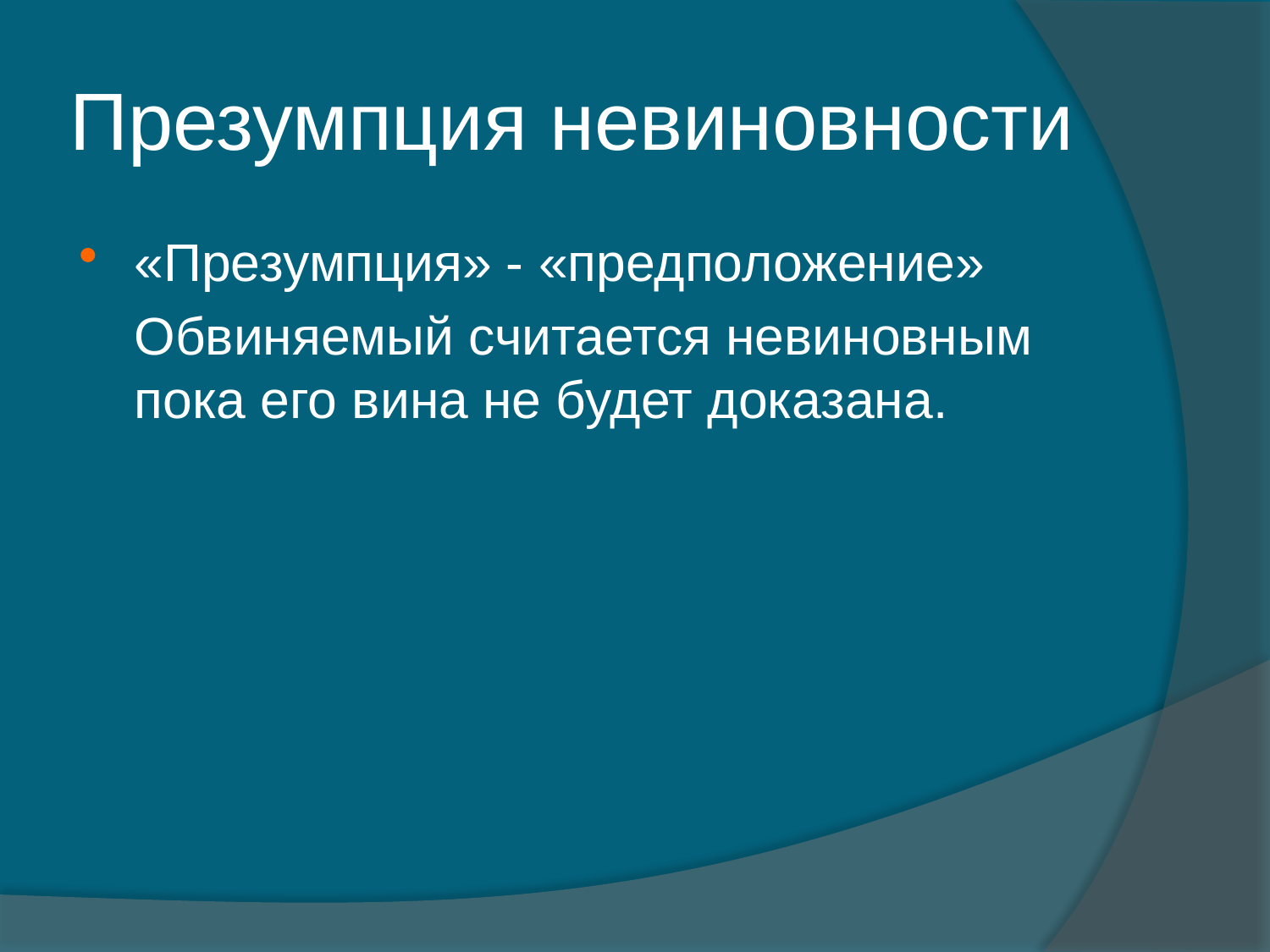

# Презумпция невиновности
«Презумпция» - «предположение»
	Обвиняемый считается невиновным пока его вина не будет доказана.